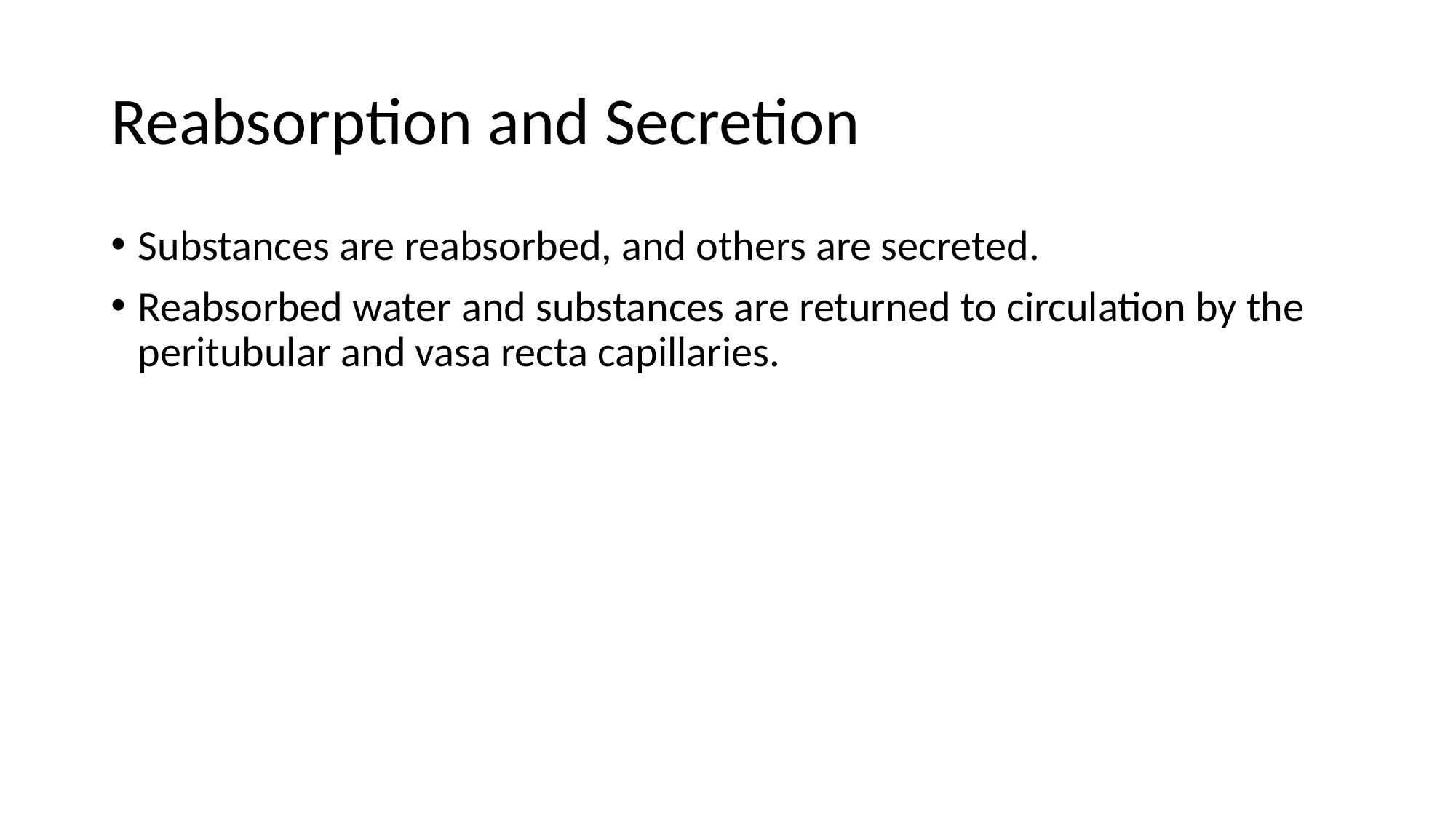

# Reabsorption and Secretion
Substances are reabsorbed, and others are secreted.
Reabsorbed water and substances are returned to circulation by the peritubular and vasa recta capillaries.